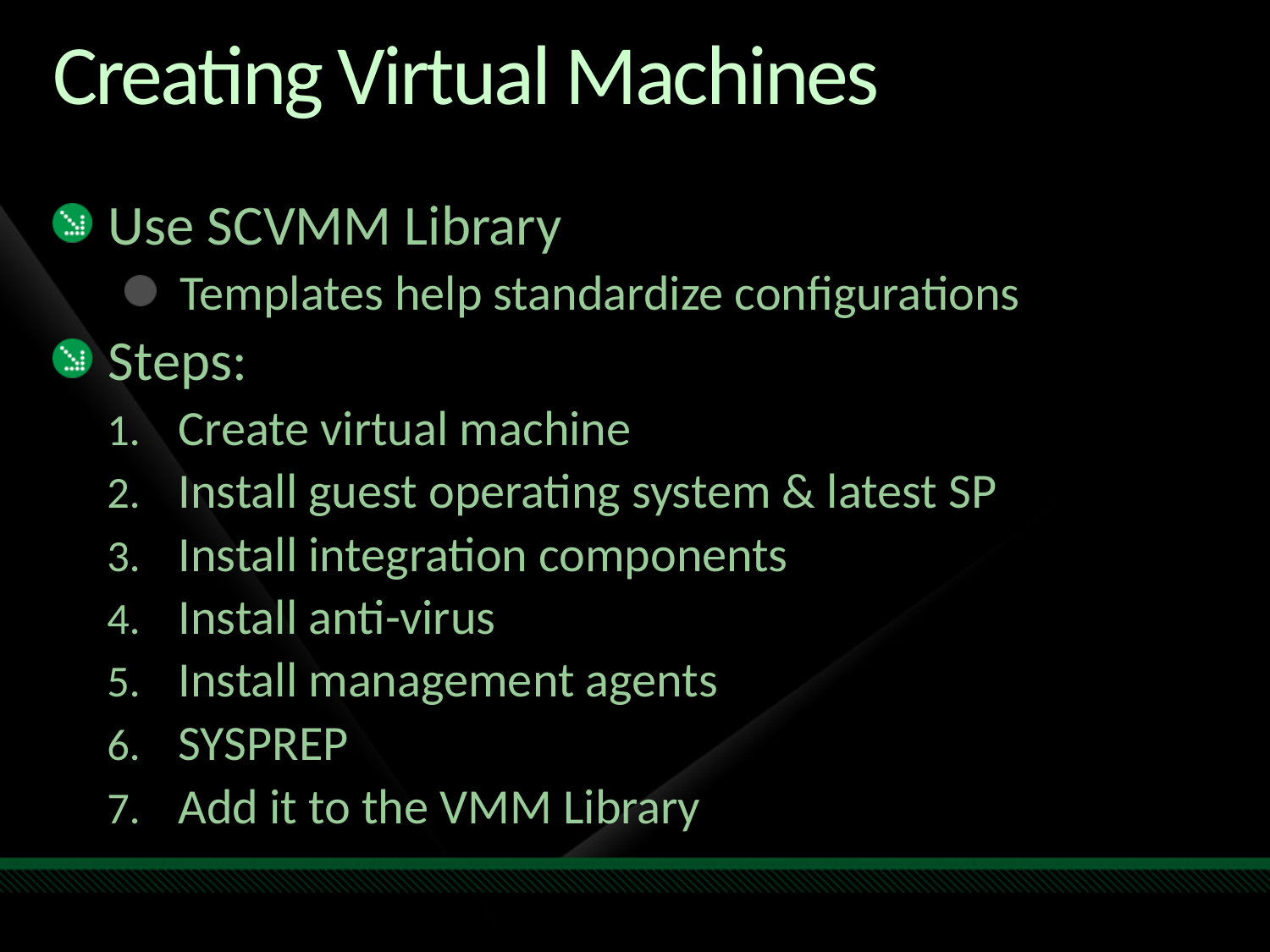

# Creating Virtual Machines
Use SCVMM Library
Templates help standardize configurations
Steps:
Create virtual machine
Install guest operating system & latest SP
Install integration components
Install anti-virus
Install management agents
SYSPREP
Add it to the VMM Library